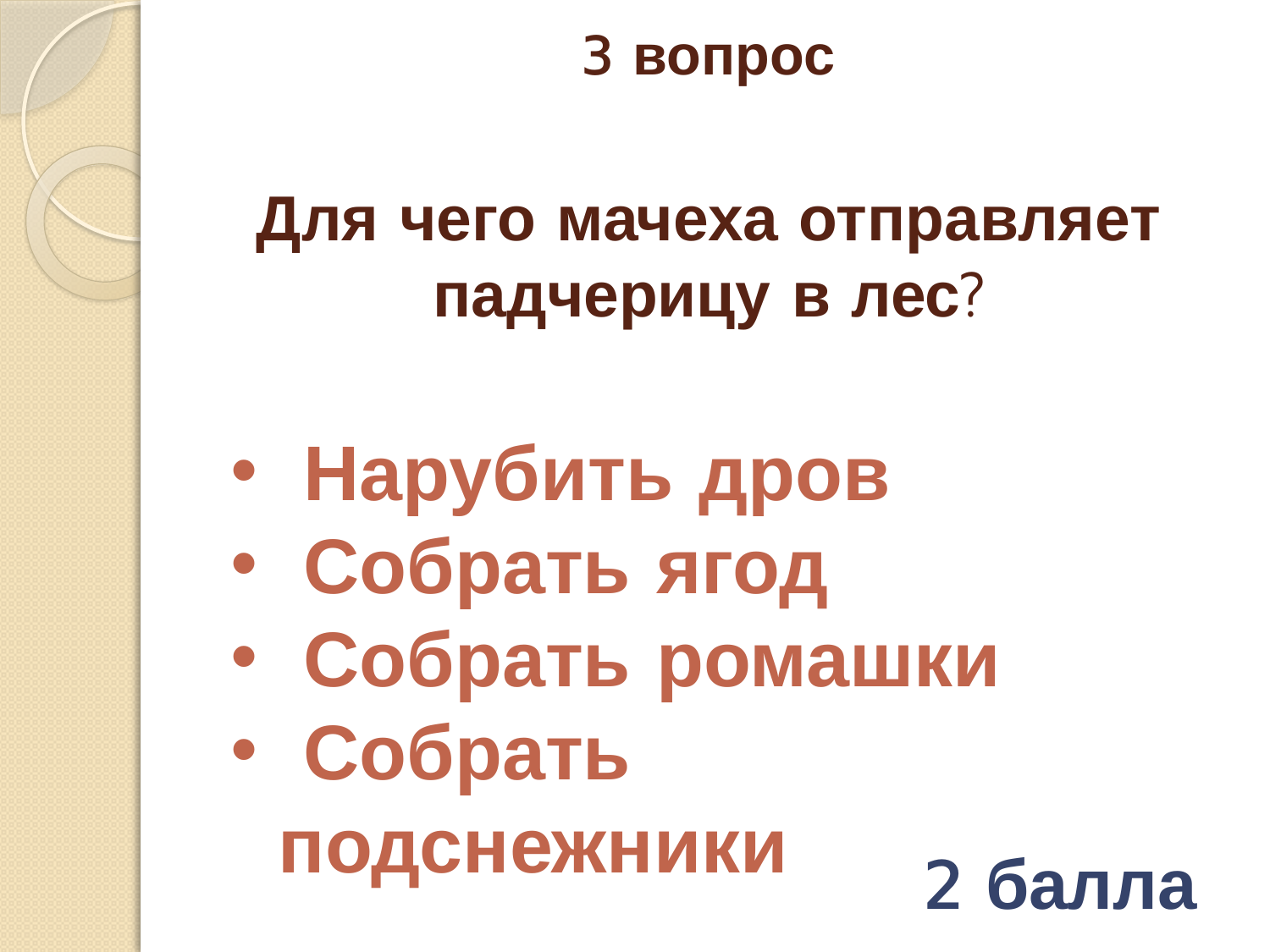

# 3 вопрос Для чего мачеха отправляет падчерицу в лес?
 Нарубить дров
 Собрать ягод
 Собрать ромашки
 Собрать подснежники
2 балла